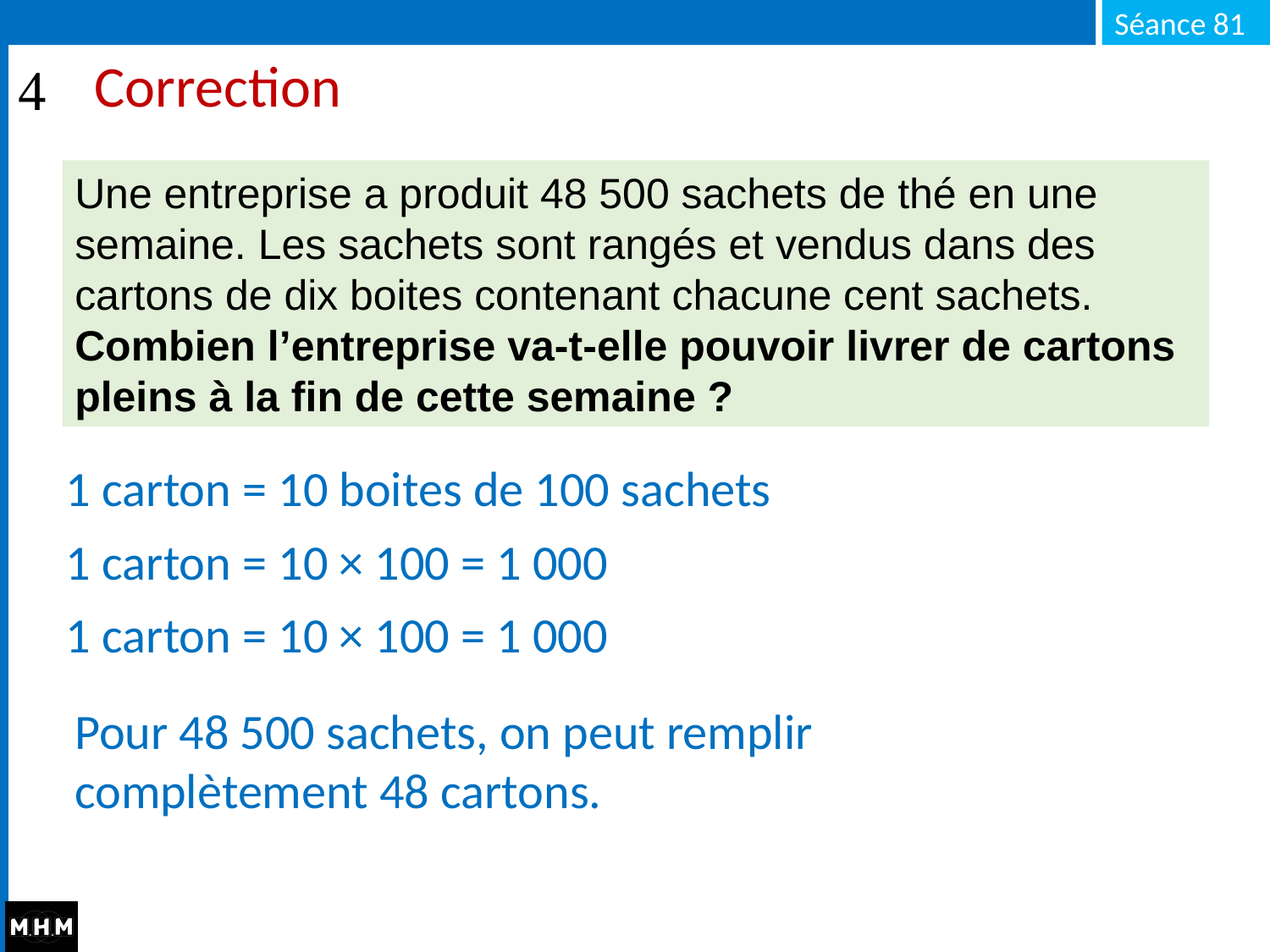

# Correction
Une entreprise a produit 48 500 sachets de thé en une semaine. Les sachets sont rangés et vendus dans des cartons de dix boites contenant chacune cent sachets.
Combien l’entreprise va-t-elle pouvoir livrer de cartons pleins à la fin de cette semaine ?
1 carton = 10 boites de 100 sachets
1 carton = 10 × 100 = 1 000
1 carton = 10 × 100 = 1 000
Pour 48 500 sachets, on peut remplir complètement 48 cartons.